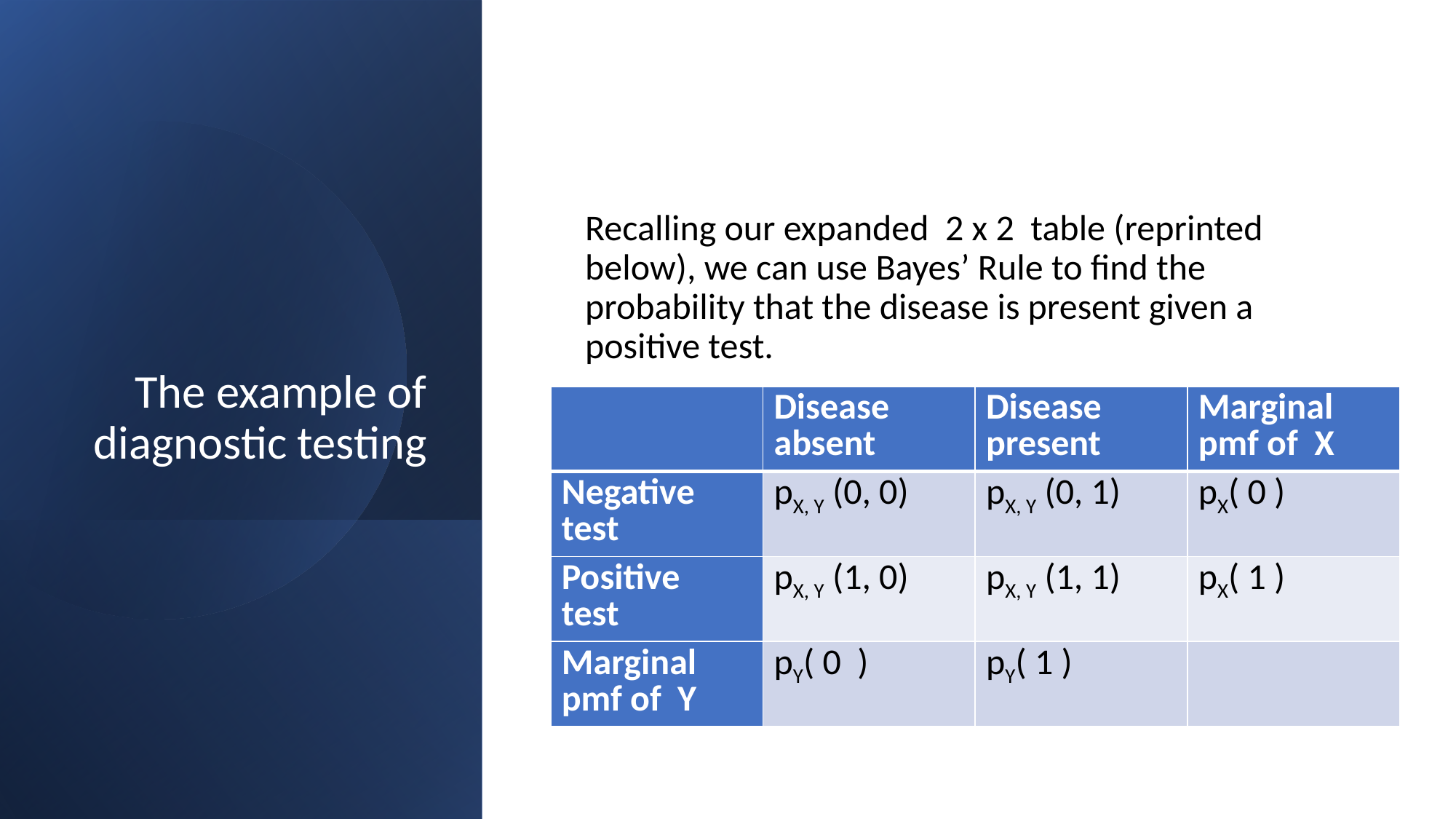

# The example of diagnostic testing
Recalling our expanded  2 x 2  table (reprinted below), we can use Bayes’ Rule to find the probability that the disease is present given a positive test.

|  | Disease absent | Disease present | Marginal pmf of X |
| --- | --- | --- | --- |
| Negative test | pX, Y (0, 0) | pX, Y (0, 1) | pX( 0 ) |
| Positive test | pX, Y (1, 0) | pX, Y (1, 1) | pX( 1 ) |
| Marginal pmf of Y | pY( 0 ) | pY( 1 ) |  |